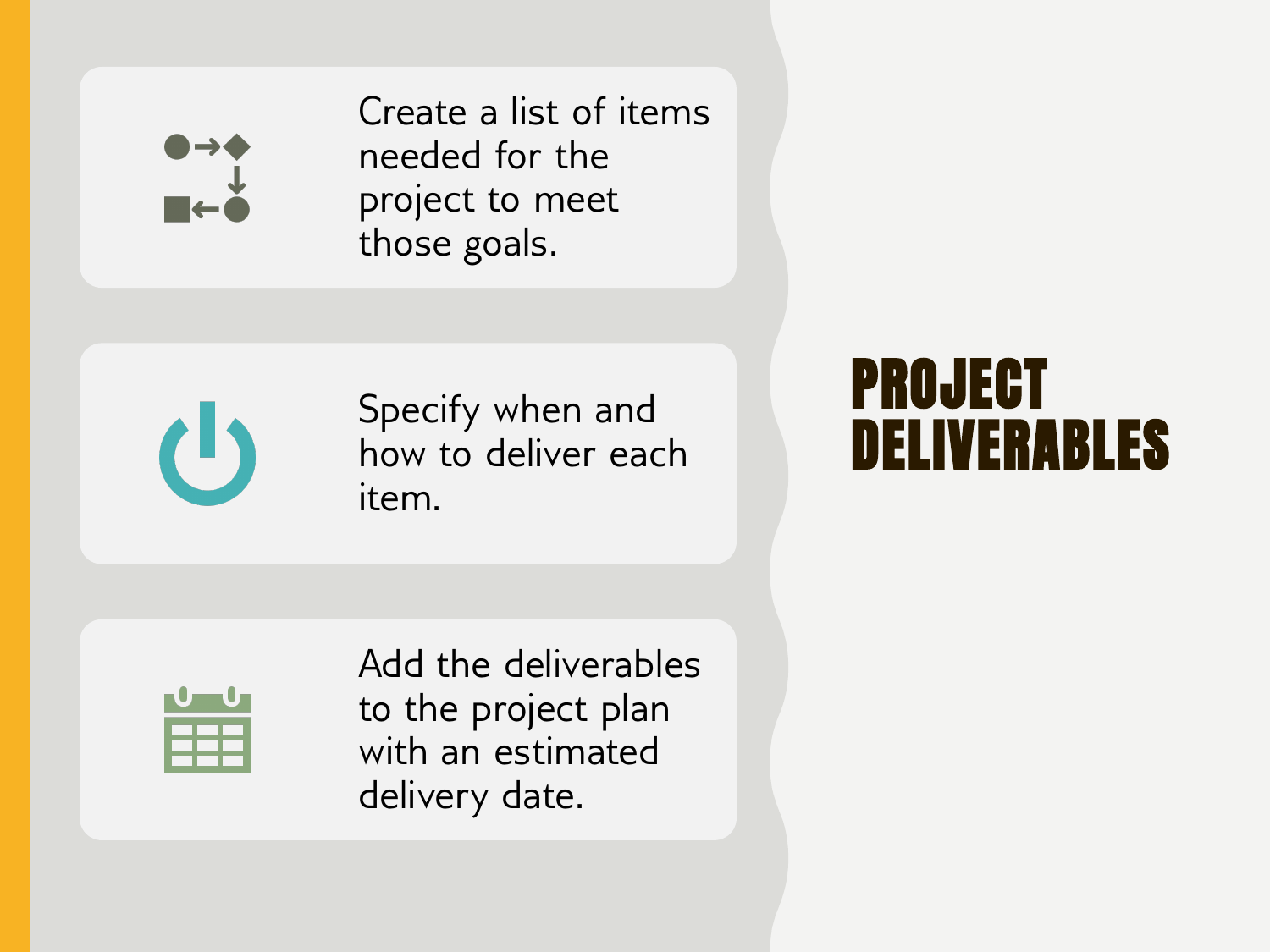

Create a list of items needed for the project to meet those goals.
Specify when and how to deliver each item.
Add the deliverables to the project plan with an estimated delivery date.
# Project Deliverables